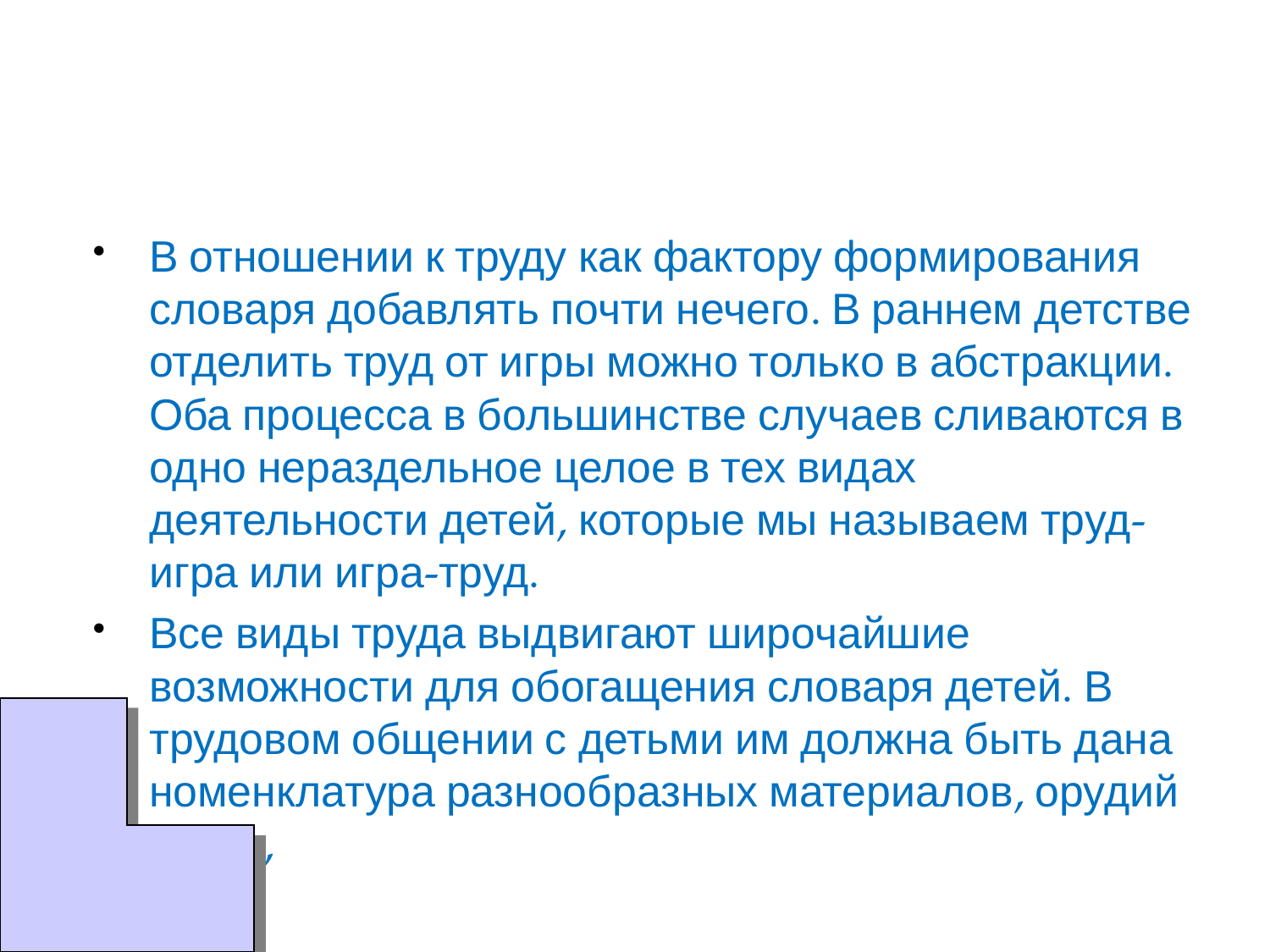

#
В отношении к труду как фактору формирования словаря добавлять почти нечего. В раннем детстве отделить труд от игры можно только в абстракции. Оба процесса в большинстве случаев сливаются в одно нераздельное целое в тех видах деятельности детей, которые мы называем труд-игра или игра-труд.
Все виды труда выдвигают широчайшие возможности для обогащения словаря детей. В трудовом общении с детьми им должна быть дана номенклатура разнообразных материалов, орудий труда,